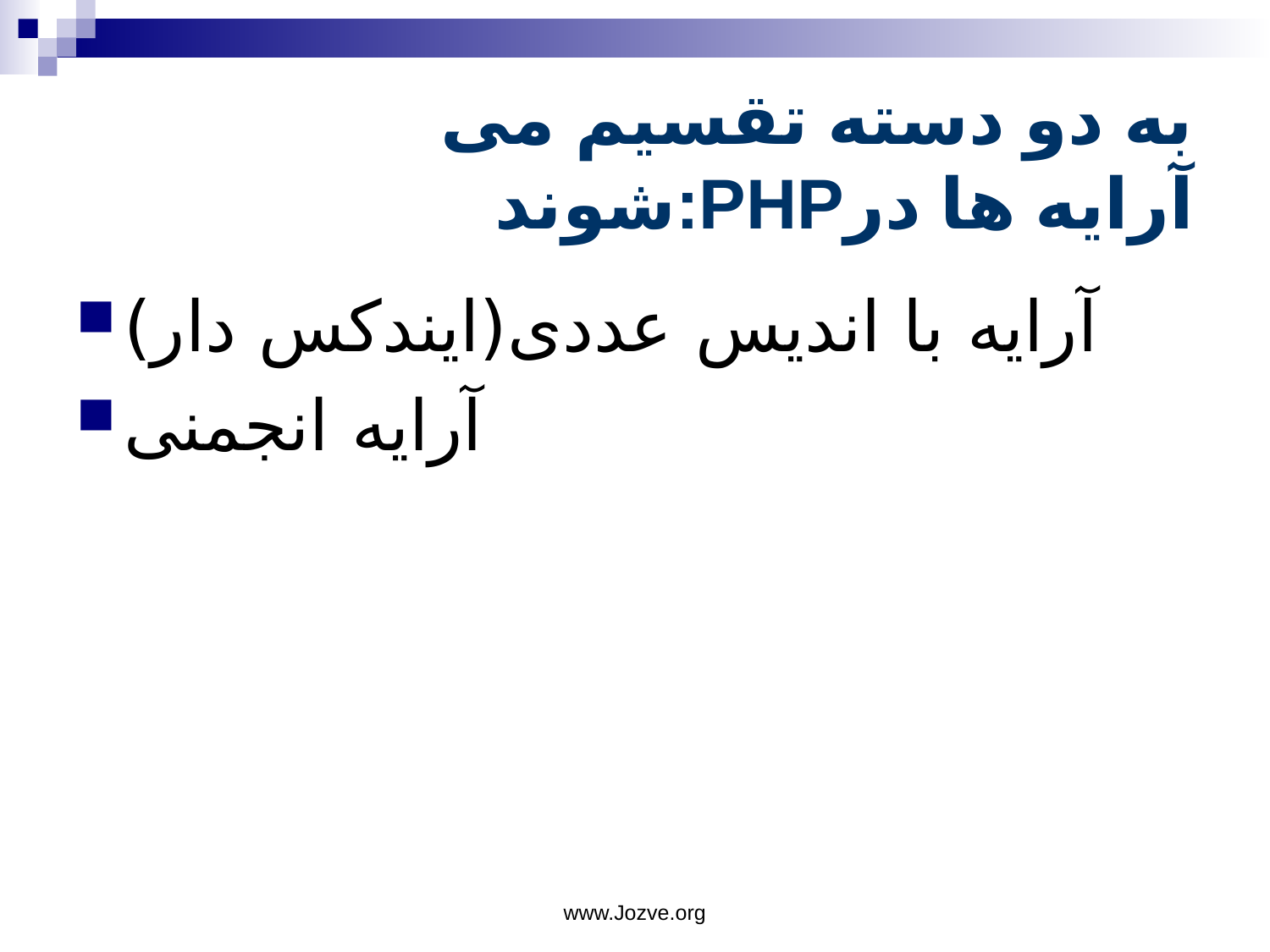

# به دو دسته تقسیم می شوند:PHPآرایه ها در
آرایه با اندیس عددی(ایندکس دار)
آرایه انجمنی
www.Jozve.org